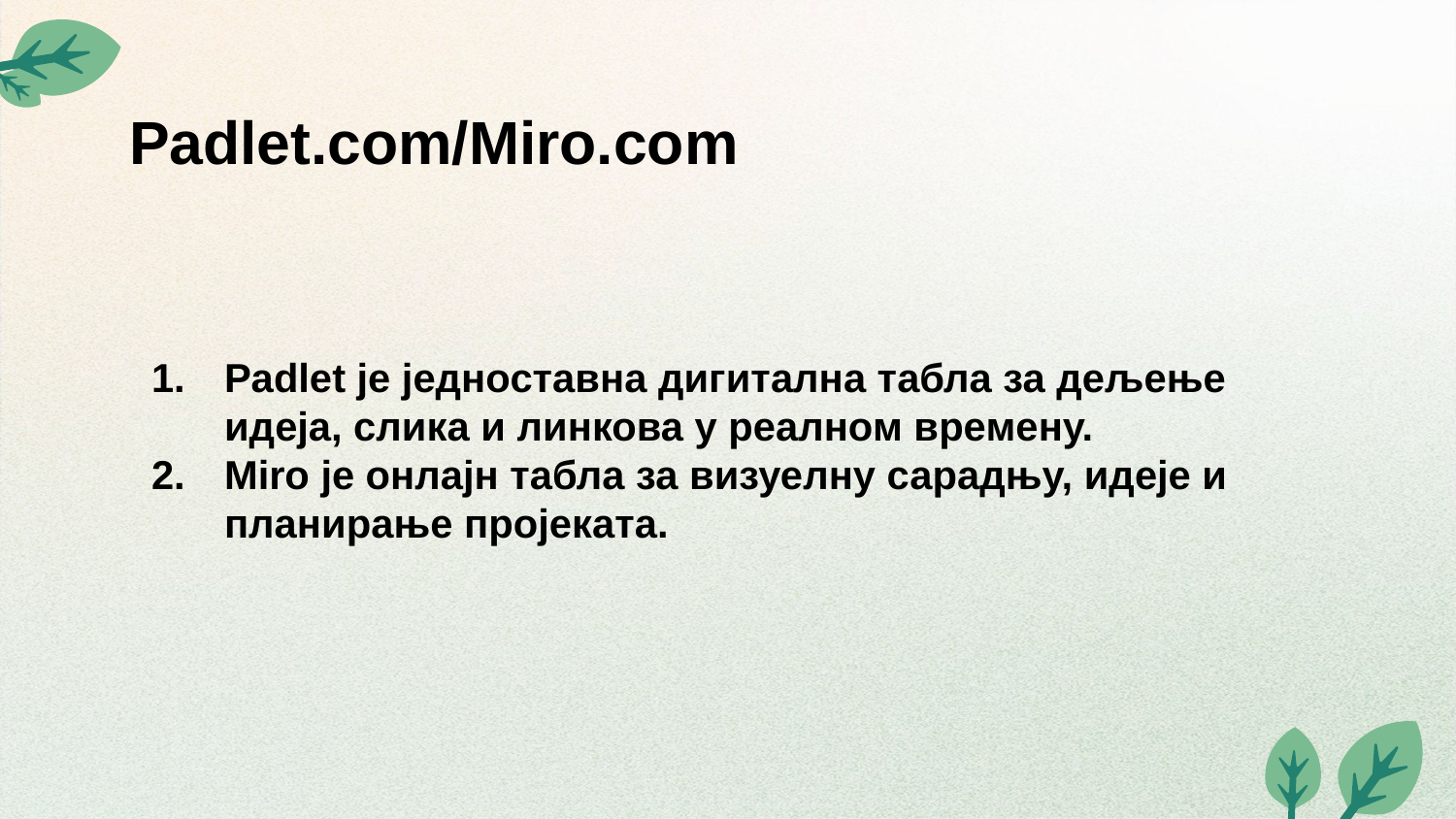

# Padlet.com/Miro.com
Padlet је једноставна дигитална табла за дељење идеја, слика и линкова у реалном времену.
Miro је онлајн табла за визуелну сарадњу, идеје и планирање пројеката.